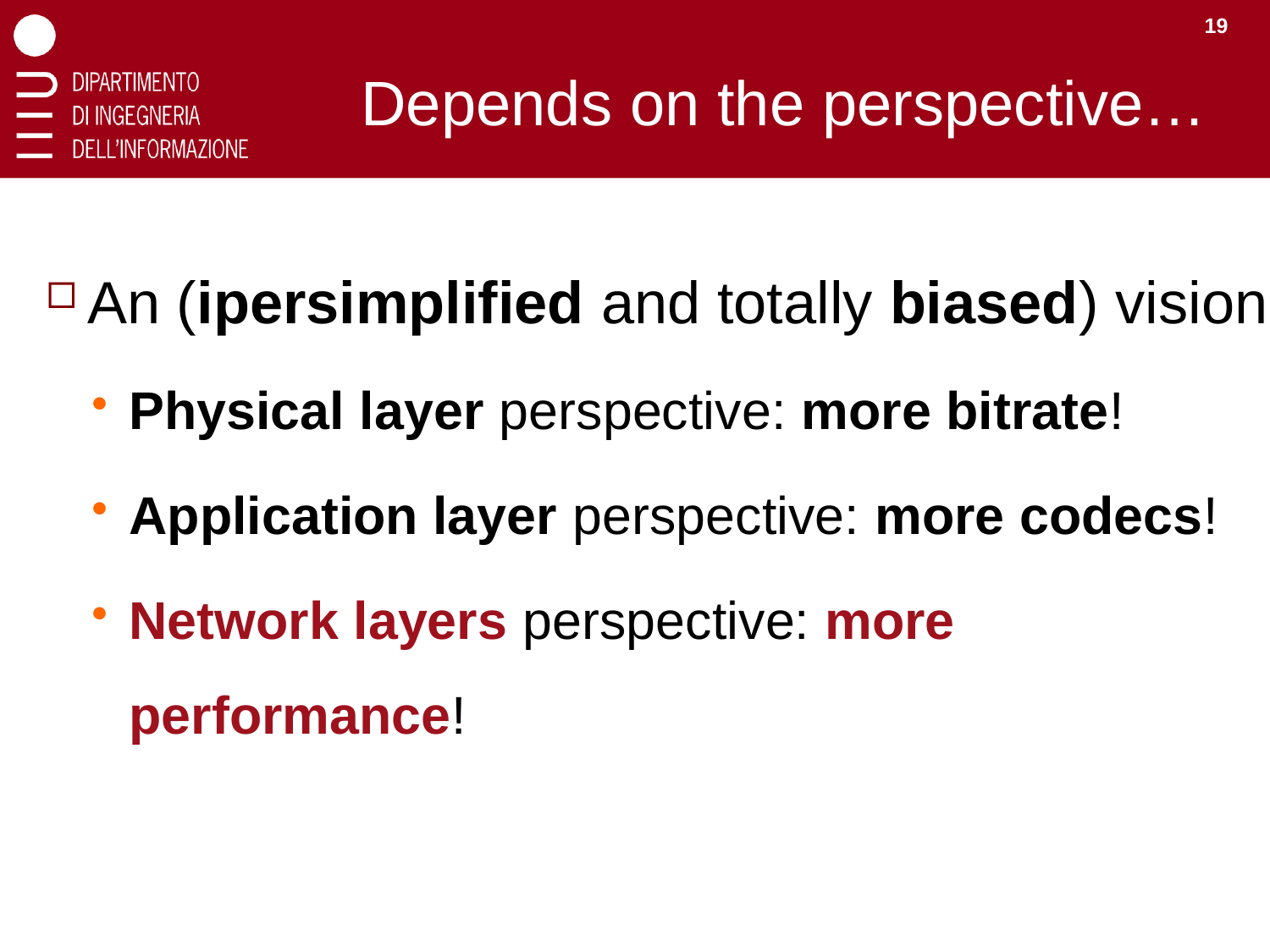

19
# Depends on the perspective…
An (ipersimplified and totally biased) vision
Physical layer perspective: more bitrate!
Application layer perspective: more codecs!
Network layers perspective: more performance!